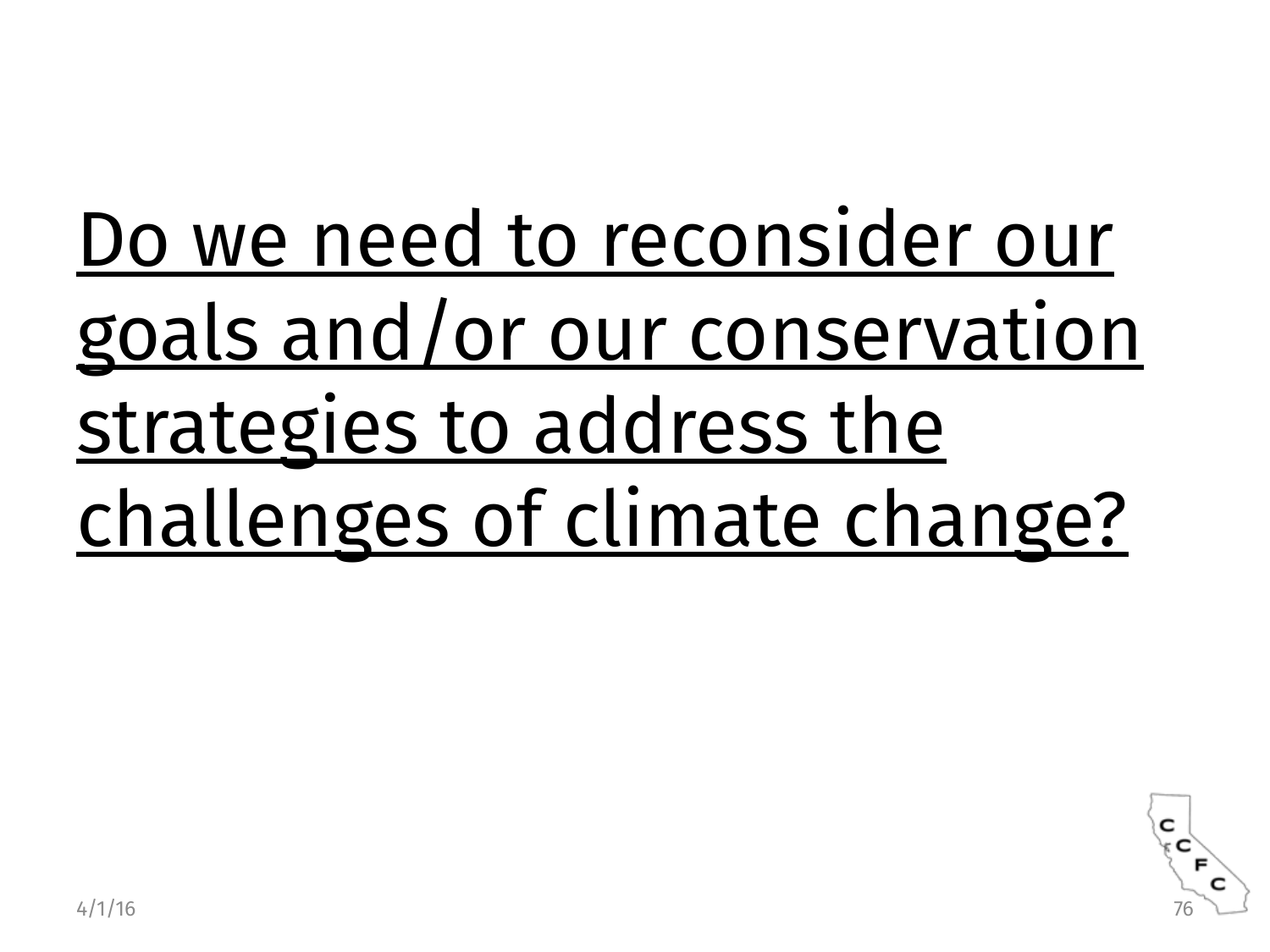

# Do we need to reconsider our goals and/or our conservation strategies to address the challenges of climate change?
4/1/16
76